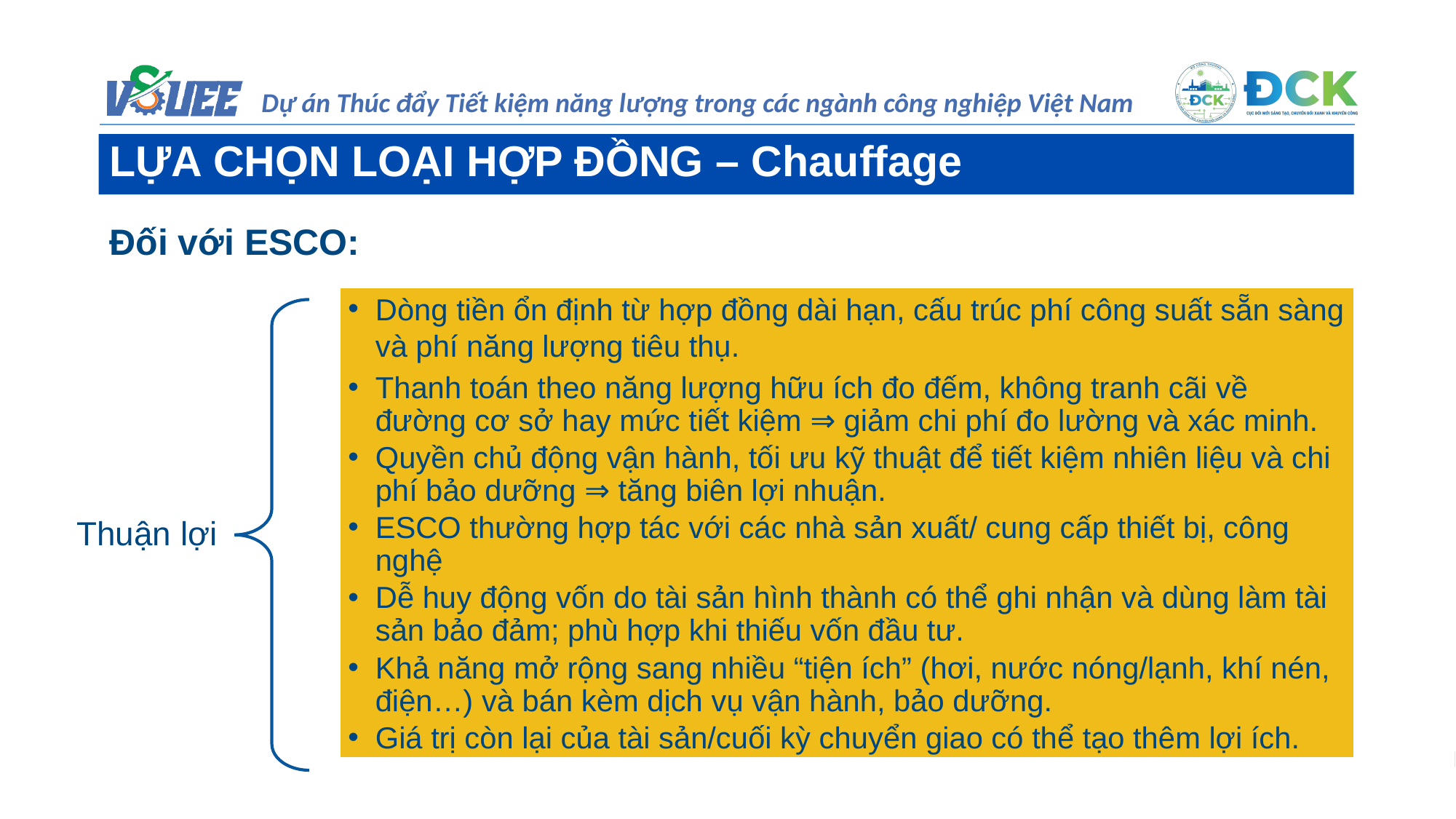

LỰA CHỌN LOẠI HỢP ĐỒNG – Chauffage
Đối với ESCO:

Dòng tiền ổn định từ hợp đồng dài hạn, cấu trúc phí công suất sẵn sàng và phí năng lượng tiêu thụ.
Thanh toán theo năng lượng hữu ích đo đếm, không tranh cãi về đường cơ sở hay mức tiết kiệm ⇒ giảm chi phí đo lường và xác minh.
Quyền chủ động vận hành, tối ưu kỹ thuật để tiết kiệm nhiên liệu và chi phí bảo dưỡng ⇒ tăng biên lợi nhuận.
ESCO thường hợp tác với các nhà sản xuất/ cung cấp thiết bị, công nghệ
Dễ huy động vốn do tài sản hình thành có thể ghi nhận và dùng làm tài sản bảo đảm; phù hợp khi thiếu vốn đầu tư.
Khả năng mở rộng sang nhiều “tiện ích” (hơi, nước nóng/lạnh, khí nén, điện…) và bán kèm dịch vụ vận hành, bảo dưỡng.
Giá trị còn lại của tài sản/cuối kỳ chuyển giao có thể tạo thêm lợi ích.

Thuận lợi